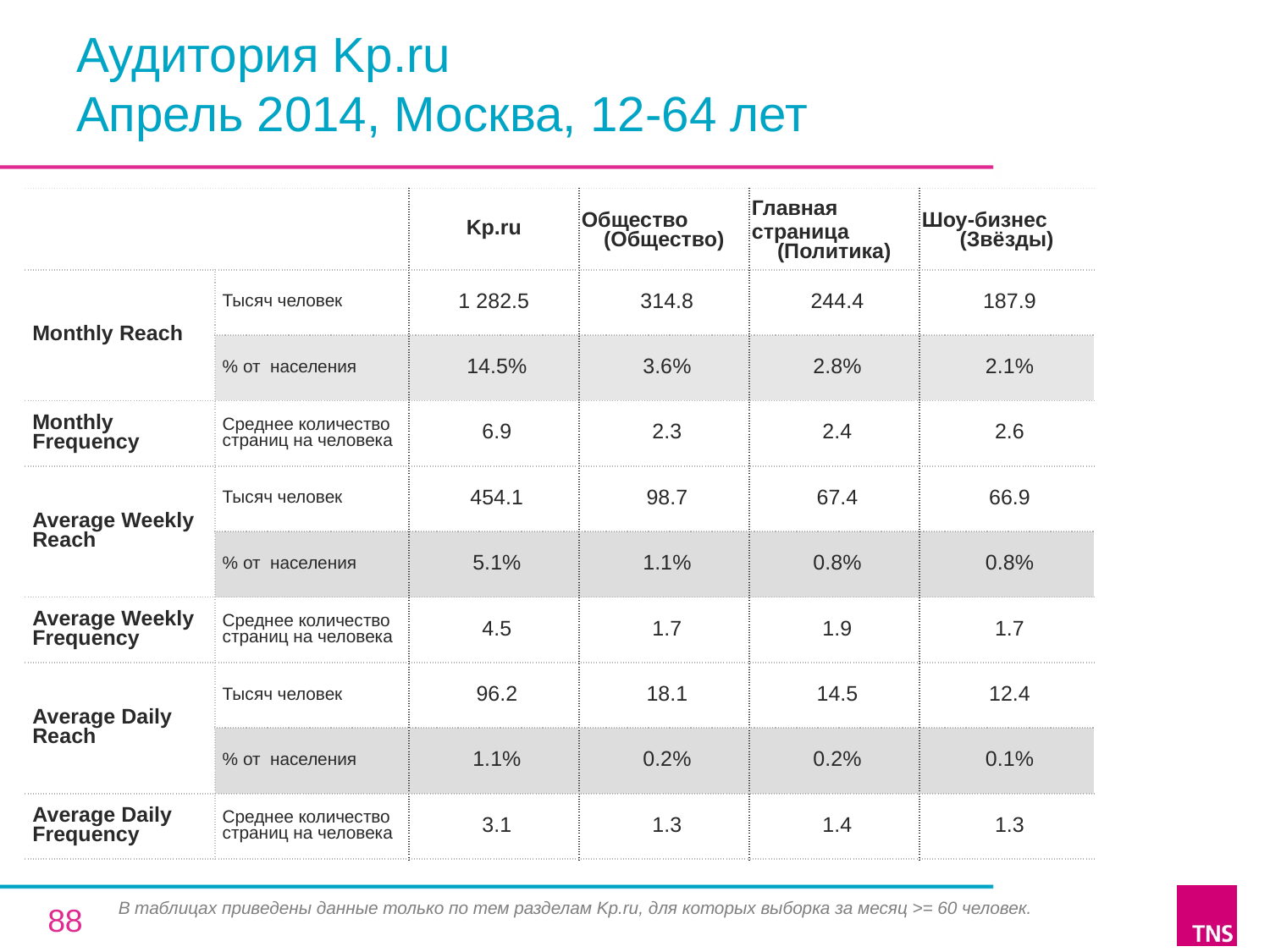

# Аудитория Kp.ru Апрель 2014, Москва, 12-64 лет
|  |  | Kp.ru | Общество (Общество) | Главная страница (Политика) | Шоу-бизнес (Звёзды) |
| --- | --- | --- | --- | --- | --- |
| Monthly Reach | Тысяч человек | 1 282.5 | 314.8 | 244.4 | 187.9 |
|  | % от населения | 14.5% | 3.6% | 2.8% | 2.1% |
| Monthly Frequency | Среднее количество страниц на человека | 6.9 | 2.3 | 2.4 | 2.6 |
| Average Weekly Reach | Тысяч человек | 454.1 | 98.7 | 67.4 | 66.9 |
|  | % от населения | 5.1% | 1.1% | 0.8% | 0.8% |
| Average Weekly Frequency | Среднее количество страниц на человека | 4.5 | 1.7 | 1.9 | 1.7 |
| Average Daily Reach | Тысяч человек | 96.2 | 18.1 | 14.5 | 12.4 |
|  | % от населения | 1.1% | 0.2% | 0.2% | 0.1% |
| Average Daily Frequency | Среднее количество страниц на человека | 3.1 | 1.3 | 1.4 | 1.3 |
В таблицах приведены данные только по тем разделам Kp.ru, для которых выборка за месяц >= 60 человек.
88